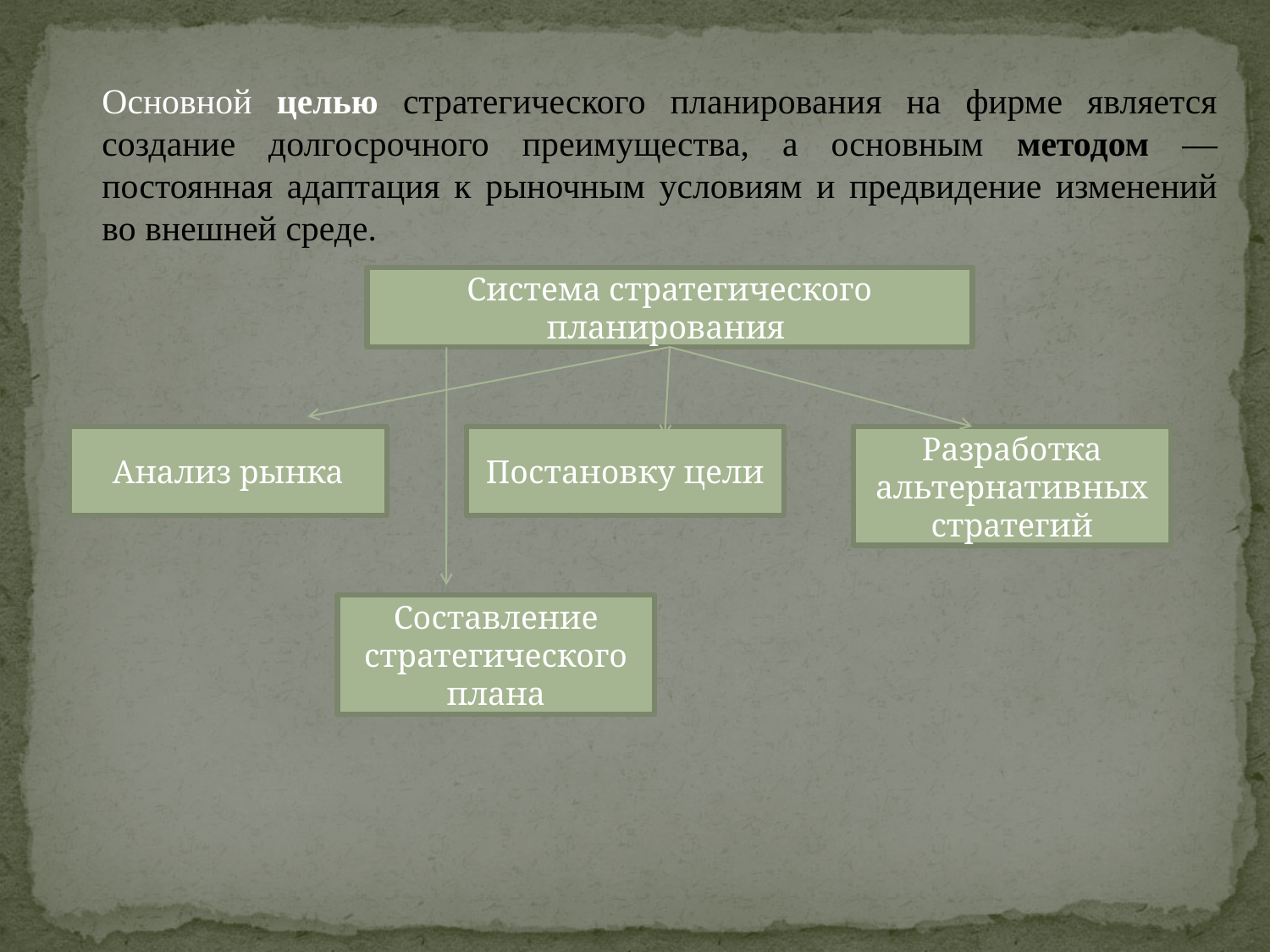

Основной целью стратегического планирования на фирме является создание долгосрочного преимущества, а основным методом — постоянная адаптация к рыночным условиям и предвидение изменений во внешней среде.
Система стратегического планирования
Анализ рынка
Постановку цели
Разработка альтернативных стратегий
Составление стратегического плана